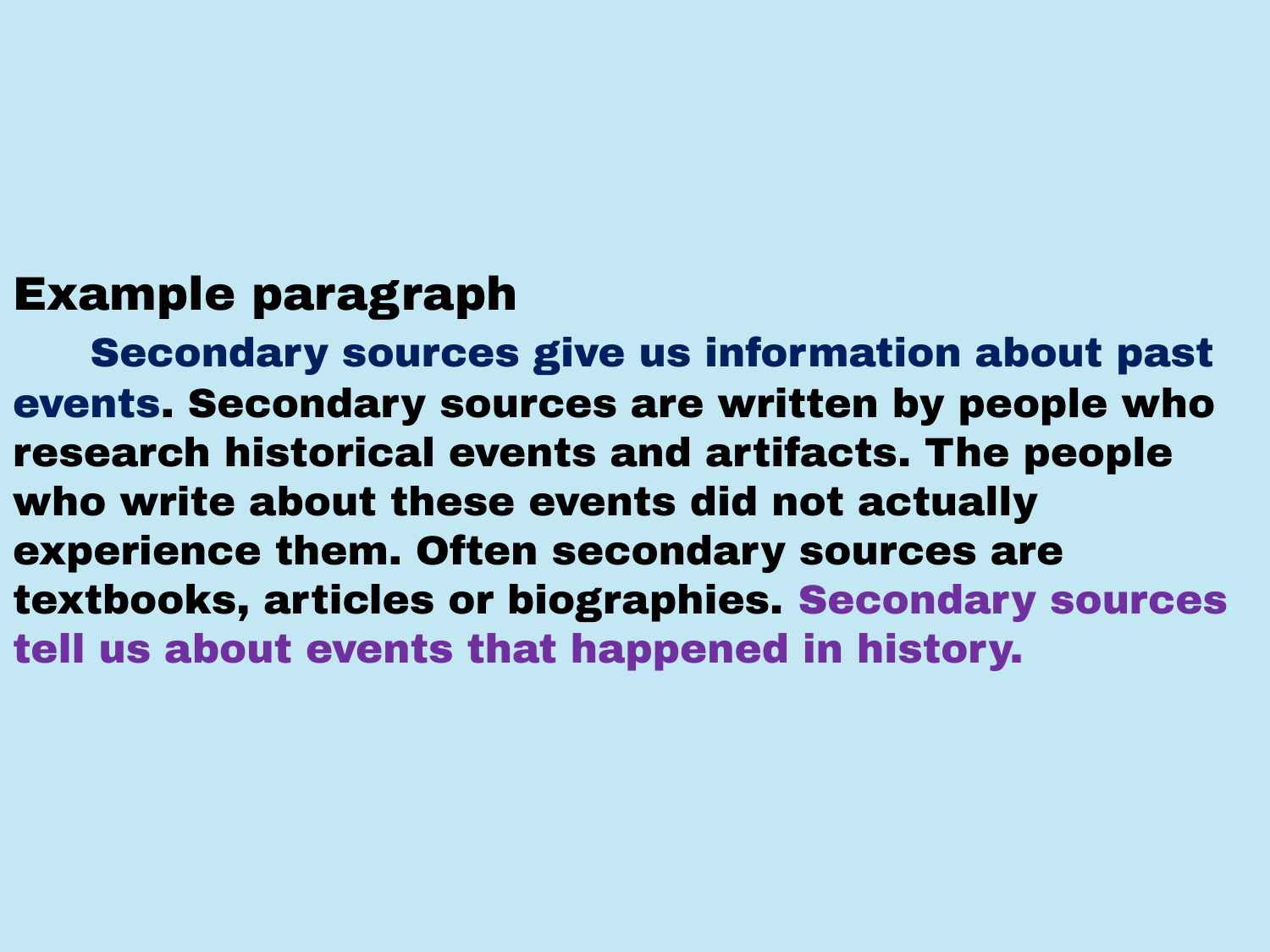

# Example paragraph Secondary sources give us information about past events. Secondary sources are written by people who research historical events and artifacts. The people who write about these events did not actually experience them. Often secondary sources are textbooks, articles or biographies. Secondary sources tell us about events that happened in history.